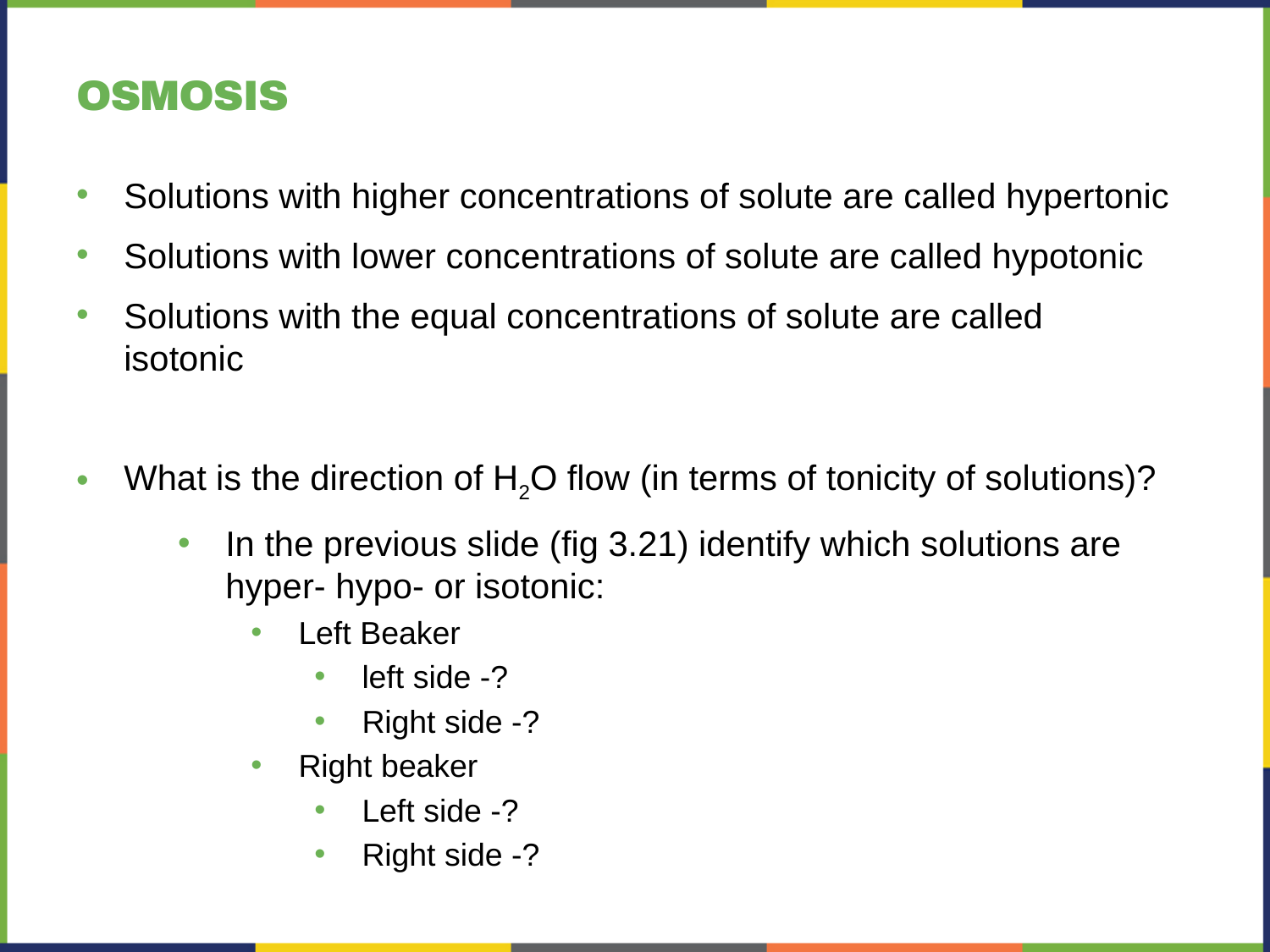

# Osmosis
Solutions with higher concentrations of solute are called hypertonic
Solutions with lower concentrations of solute are called hypotonic
Solutions with the equal concentrations of solute are called isotonic

What is the direction of H2O flow (in terms of tonicity of solutions)?
In the previous slide (fig 3.21) identify which solutions are hyper- hypo- or isotonic:
Left Beaker
left side -?
Right side -?
Right beaker
Left side -?
Right side -?